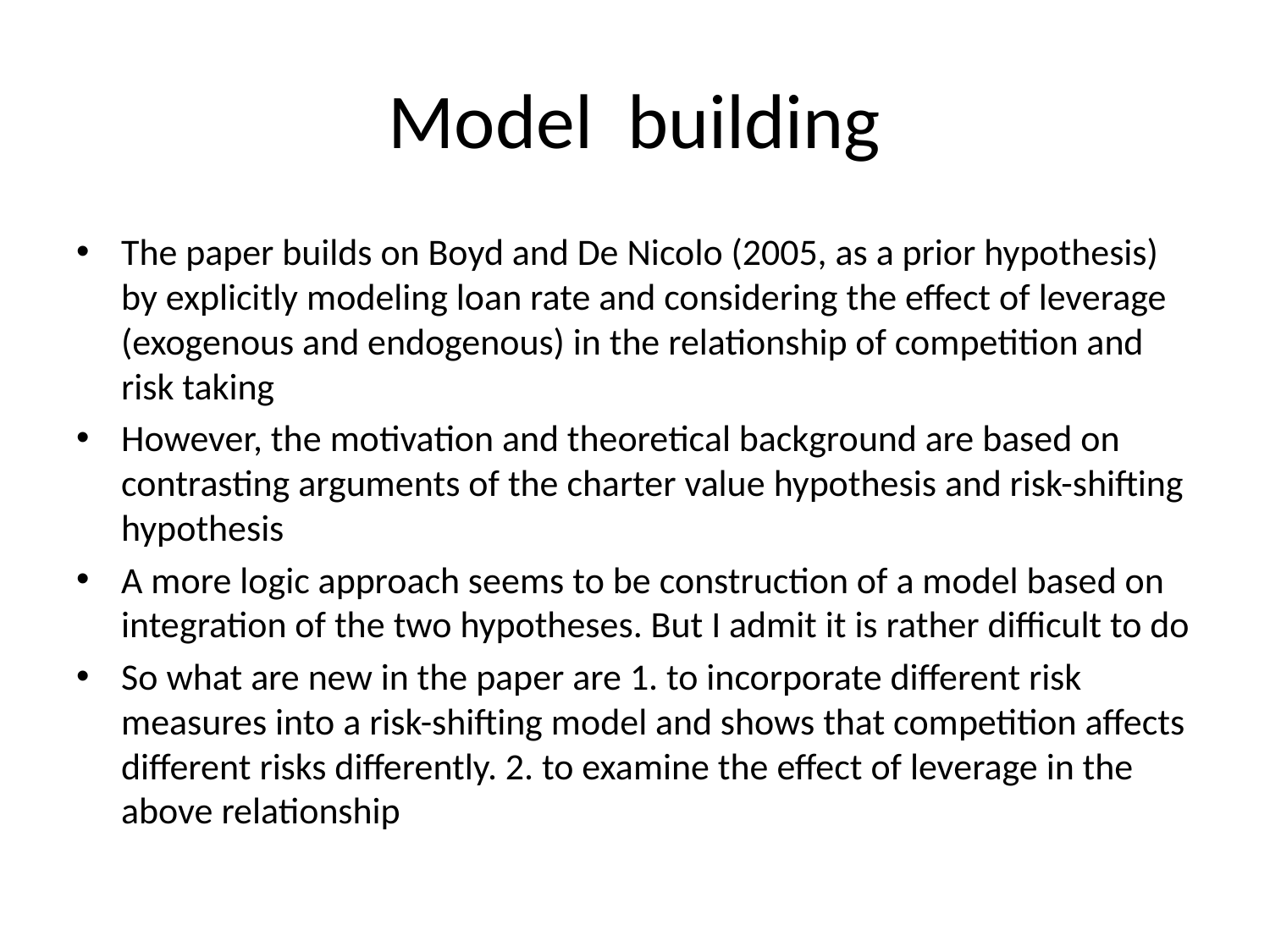

# Model  building
The paper builds on Boyd and De Nicolo (2005, as a prior hypothesis) by explicitly modeling loan rate and considering the effect of leverage (exogenous and endogenous) in the relationship of competition and risk taking
However, the motivation and theoretical background are based on contrasting arguments of the charter value hypothesis and risk-shifting hypothesis
A more logic approach seems to be construction of a model based on integration of the two hypotheses. But I admit it is rather difficult to do
So what are new in the paper are 1. to incorporate different risk measures into a risk-shifting model and shows that competition affects different risks differently. 2. to examine the effect of leverage in the above relationship